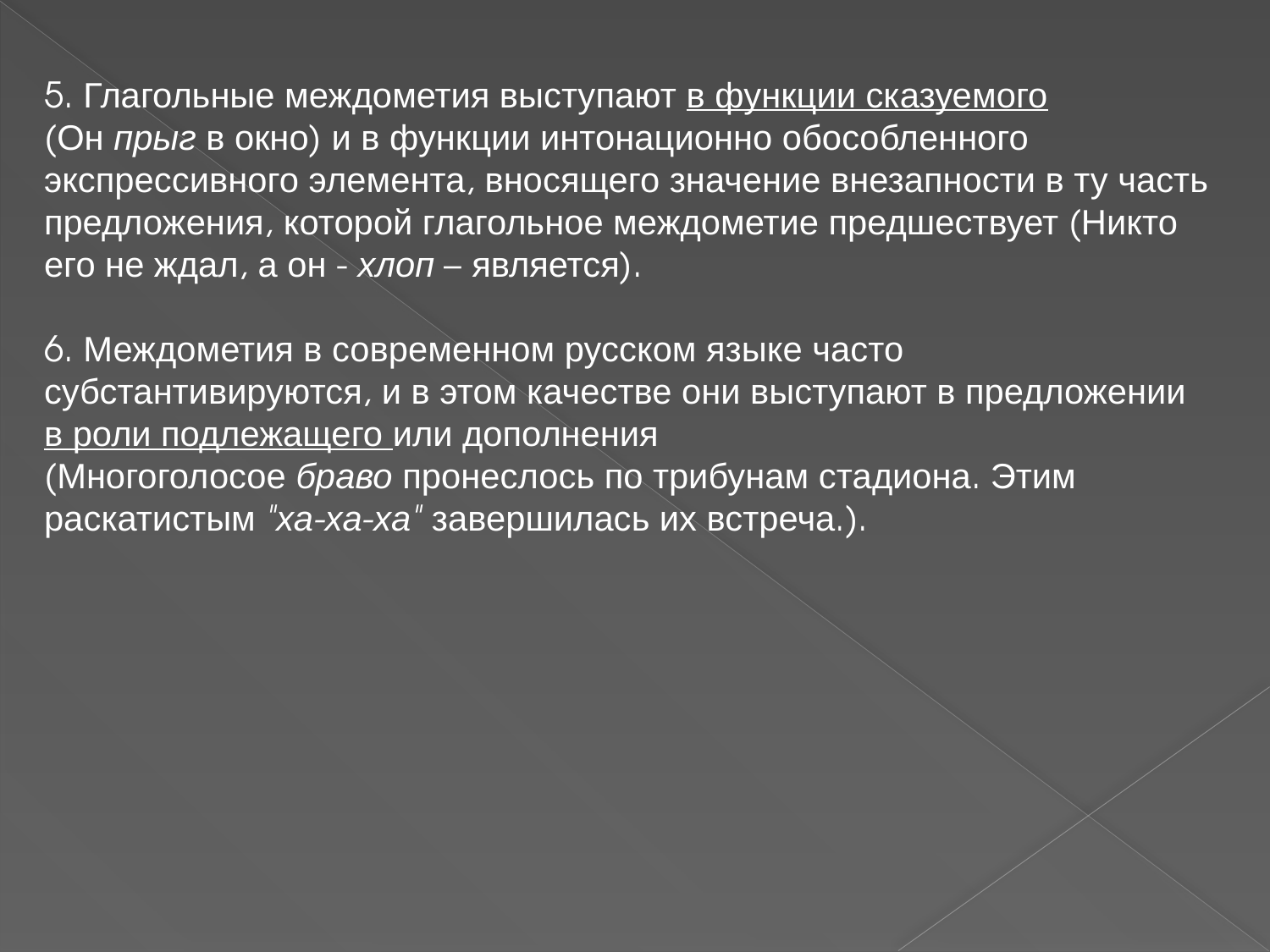

5. Глагольные междометия выступают в функции сказуемого (Он прыг в окно) и в функции интонационно обособленного экспрессивного элемента, вносящего значение внезапности в ту часть предложения, которой глагольное междометие предшествует (Никто его не ждал, а он - хлоп – является).

6. Междометия в современном русском языке часто субстантивируются, и в этом качестве они выступают в предложении в роли подлежащего или дополнения (Многоголосое браво пронеслось по трибунам стадиона. Этим раскатистым "ха-ха-ха" завершилась их встреча.).